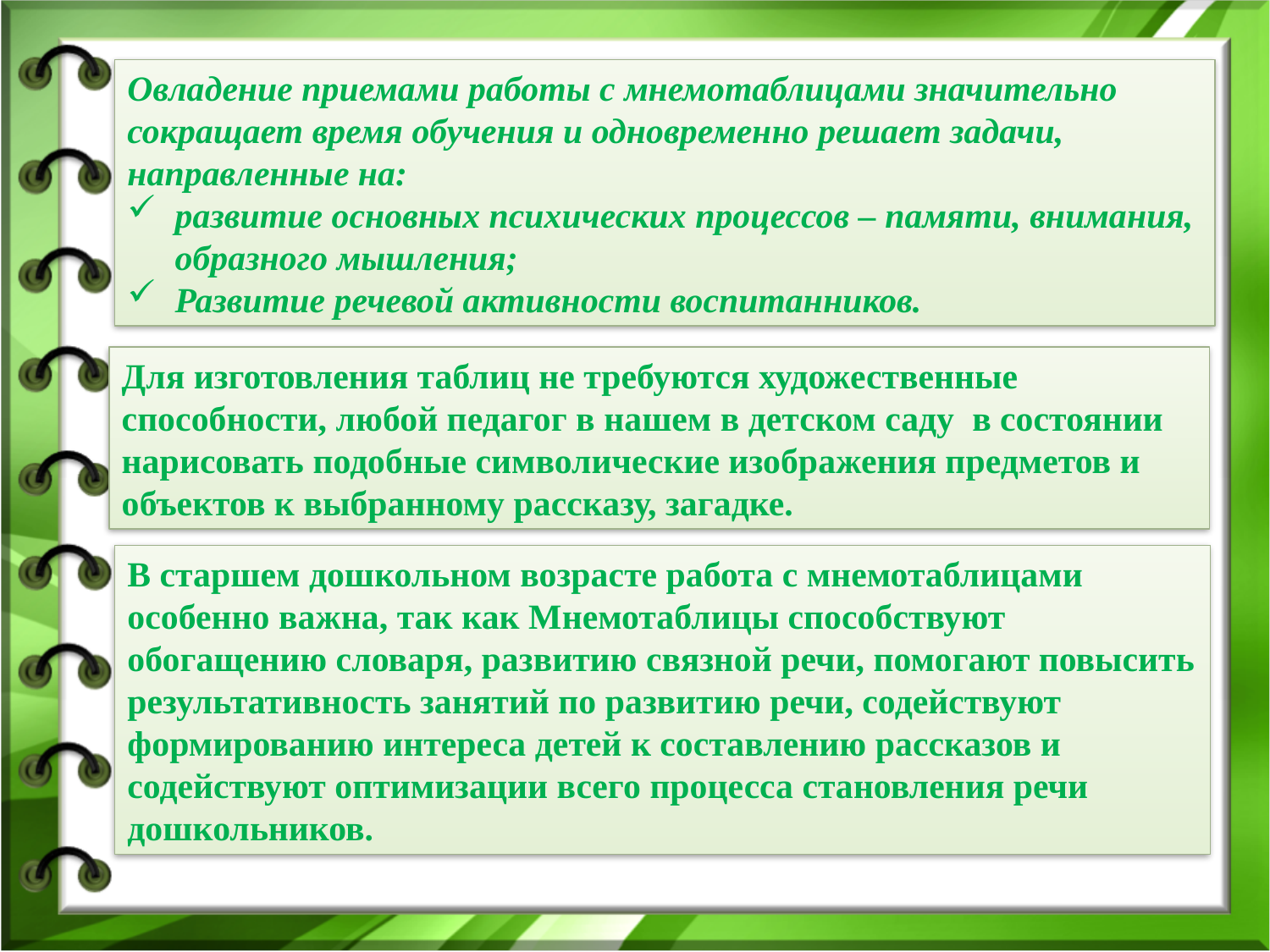

Овладение приемами работы с мнемотаблицами значительно сокращает время обучения и одновременно решает задачи, направленные на:
развитие основных психических процессов – памяти, внимания, образного мышления;
Развитие речевой активности воспитанников.
Для изготовления таблиц не требуются художественные способности, любой педагог в нашем в детском саду  в состоянии нарисовать подобные символические изображения предметов и объектов к выбранному рассказу, загадке.
В старшем дошкольном возрасте работа с мнемотаблицами особенно важна, так как Мнемотаблицы способствуют обогащению словаря, развитию связной речи, помогают повысить результативность занятий по развитию речи, содействуют формированию интереса детей к составлению рассказов и содействуют оптимизации всего процесса становления речи дошкольников.